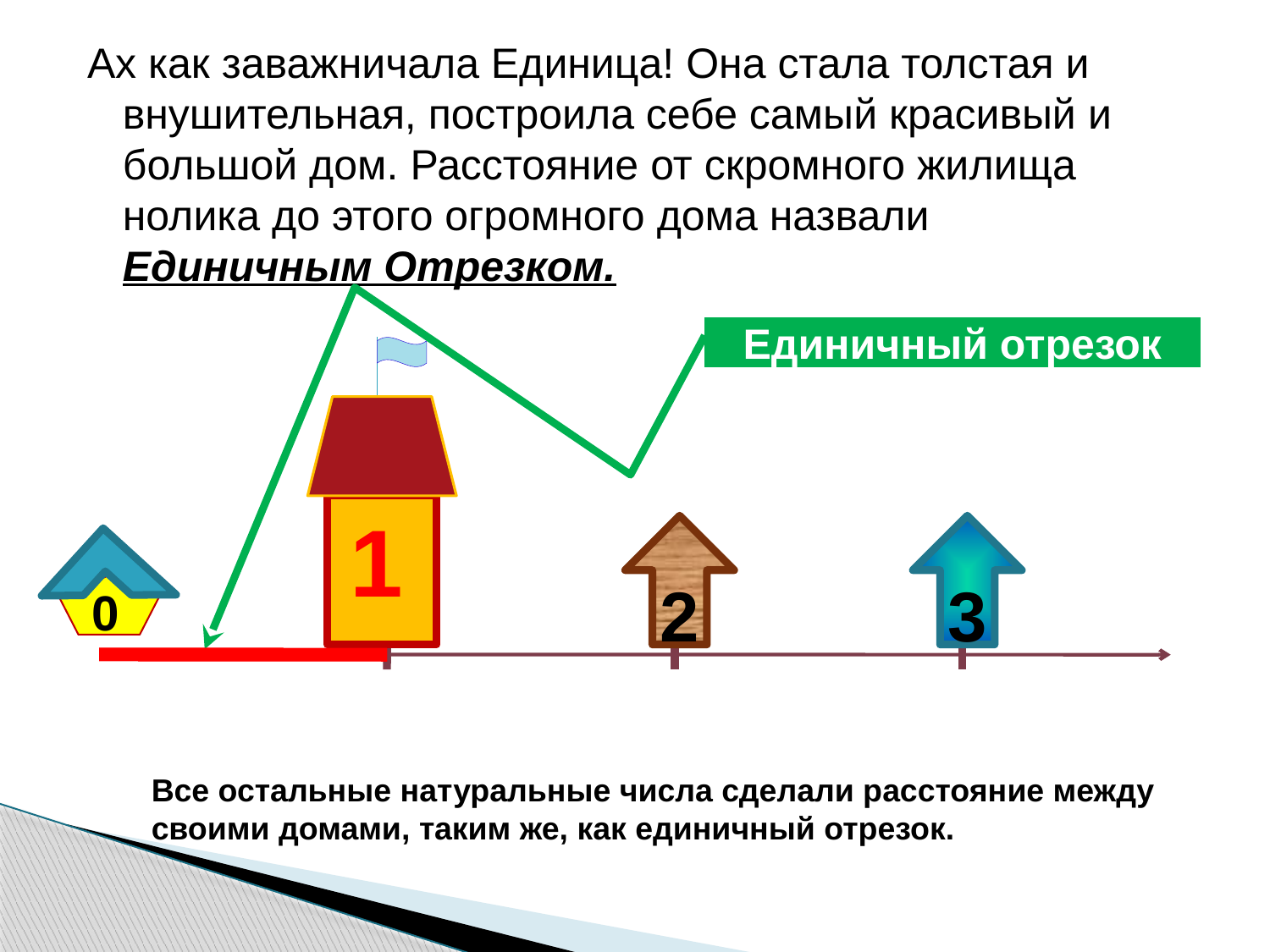

Ах как заважничала Единица! Она стала толстая и внушительная, построила себе самый красивый и большой дом. Расстояние от скромного жилища нолика до этого огромного дома назвали Единичным Отрезком.
Единичный отрезок

Един

1

2
3

0
Все остальные натуральные числа сделали расстояние между своими домами, таким же, как единичный отрезок.